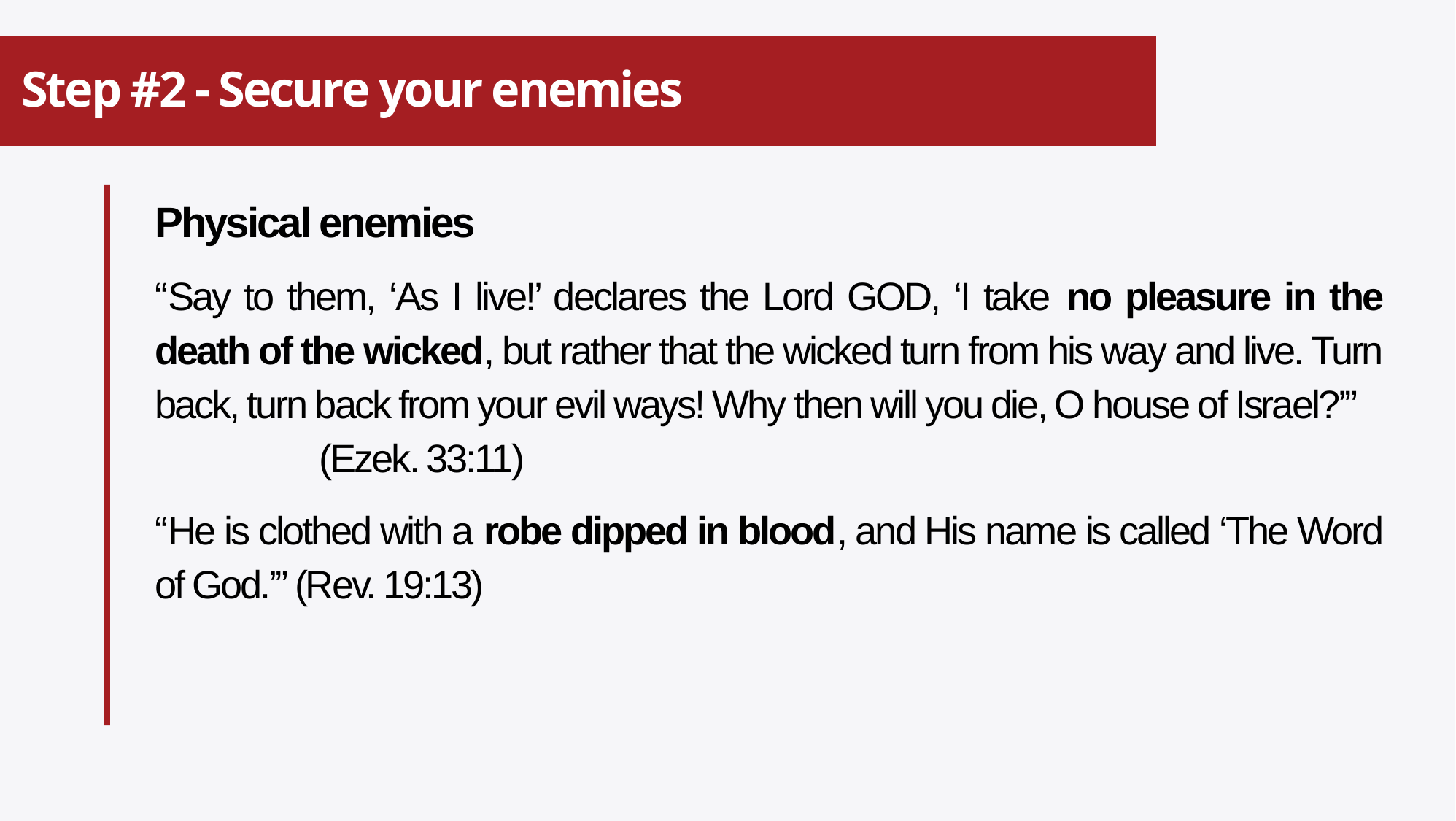

# Step #2 - Secure your enemies
Physical enemies
“Say to them, ‘As I live!’ declares the Lord GOD, ‘I take no pleasure in the death of the wicked, but rather that the wicked turn from his way and live. Turn back, turn back from your evil ways! Why then will you die, O house of Israel?’”                       (Ezek. 33:11)
“He is clothed with a robe dipped in blood, and His name is called ‘The Word of God.’” (Rev. 19:13)